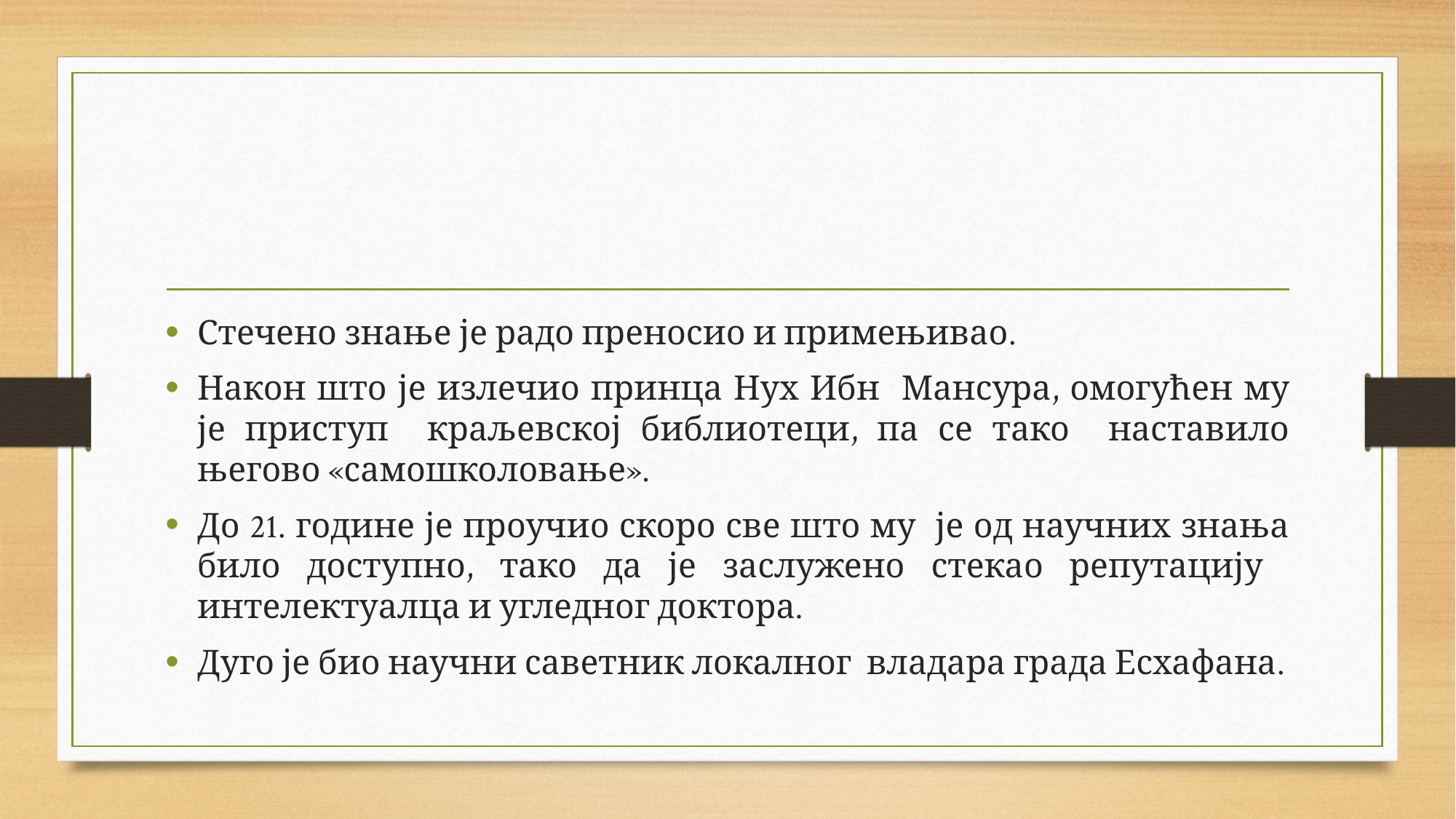

Стечено знање је радо преносио и примењивао.
Након што је излечио принца Нух Ибн  Мансура, омогућен му је приступ  краљевској библиотеци, па се тако  наставило његово «самошколовање».
До 21. године је проучио скоро све што му  је од научних знања било доступно, тако да је заслужено стекао репутацију  интелектуалца и угледног доктора.
Дуго је био научни саветник локалног  владара града Есхафана.